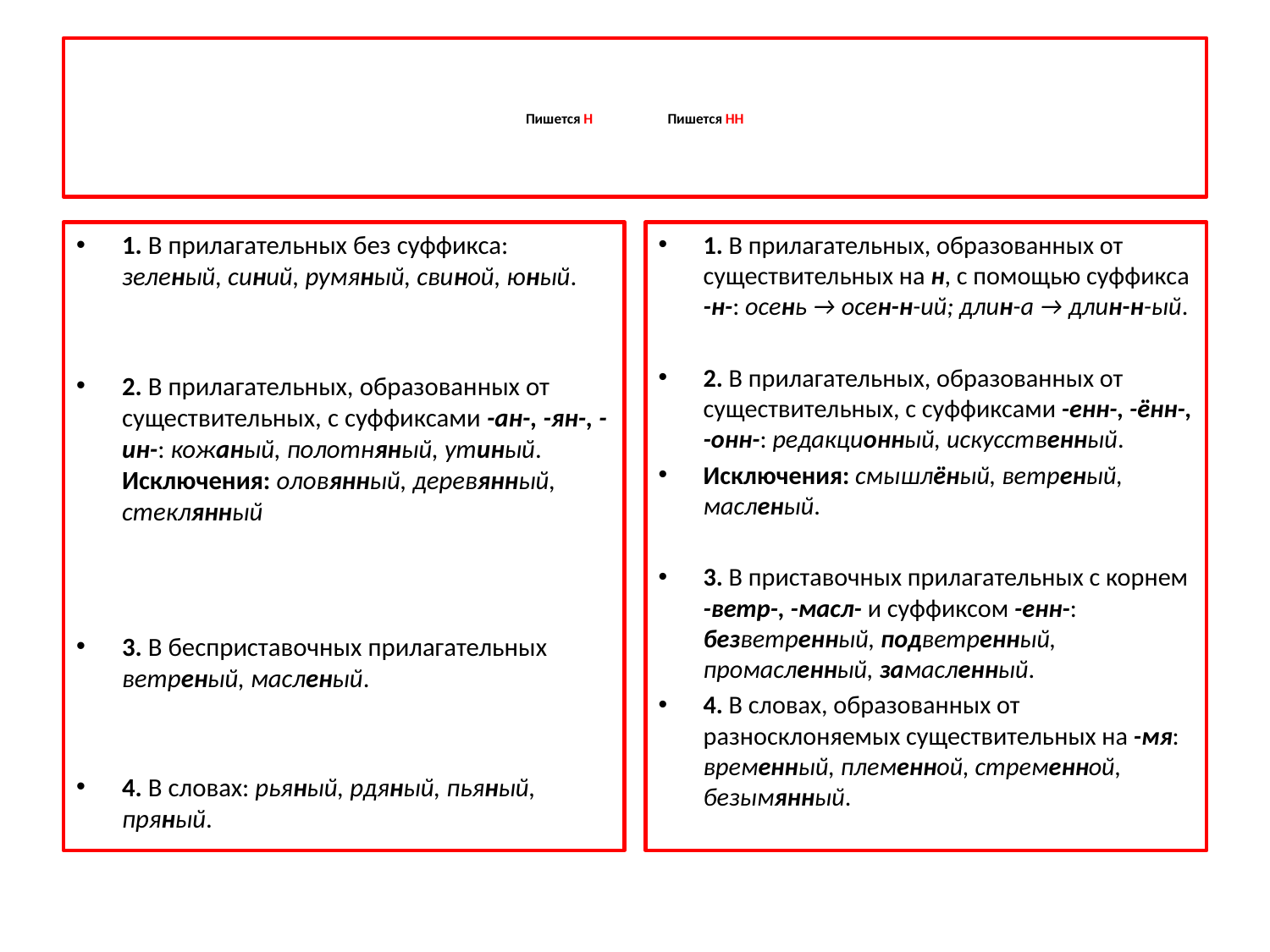

# Пишется Н                      Пишется НН
1. В прилагательных без суффикса: зеленый, синий, румяный, свиной, юный.

2. В прилагательных, образованных от существительных, с суффиксами -ан-, -ян-, -ин-: кожаный, полотняный, утиный. Исключения: оловянный, деревянный, стеклянный

3. В бесприставочных прилагательных ветреный, масленый.

4. В словах: рьяный, рдяный, пьяный, пряный.

1. В прилагательных, образованных от существительных на н, с помощью суффикса -н-: осень → осен-н-ий; длин-а → длин-н-ый.

2. В прилагательных, образованных от существительных, с суффиксами -енн-, -ённ-, -онн-: редакционный, искусственный.
Исключения: смышлёный, ветреный, масленый.

3. В приставочных прилагательных с корнем -ветр-, -масл- и суффиксом -енн-: безветренный, подветренный, промасленный, замасленный.
4. В словах, образованных от разносклоняемых существительных на -мя: временный, племенной, стременной, безымянный.